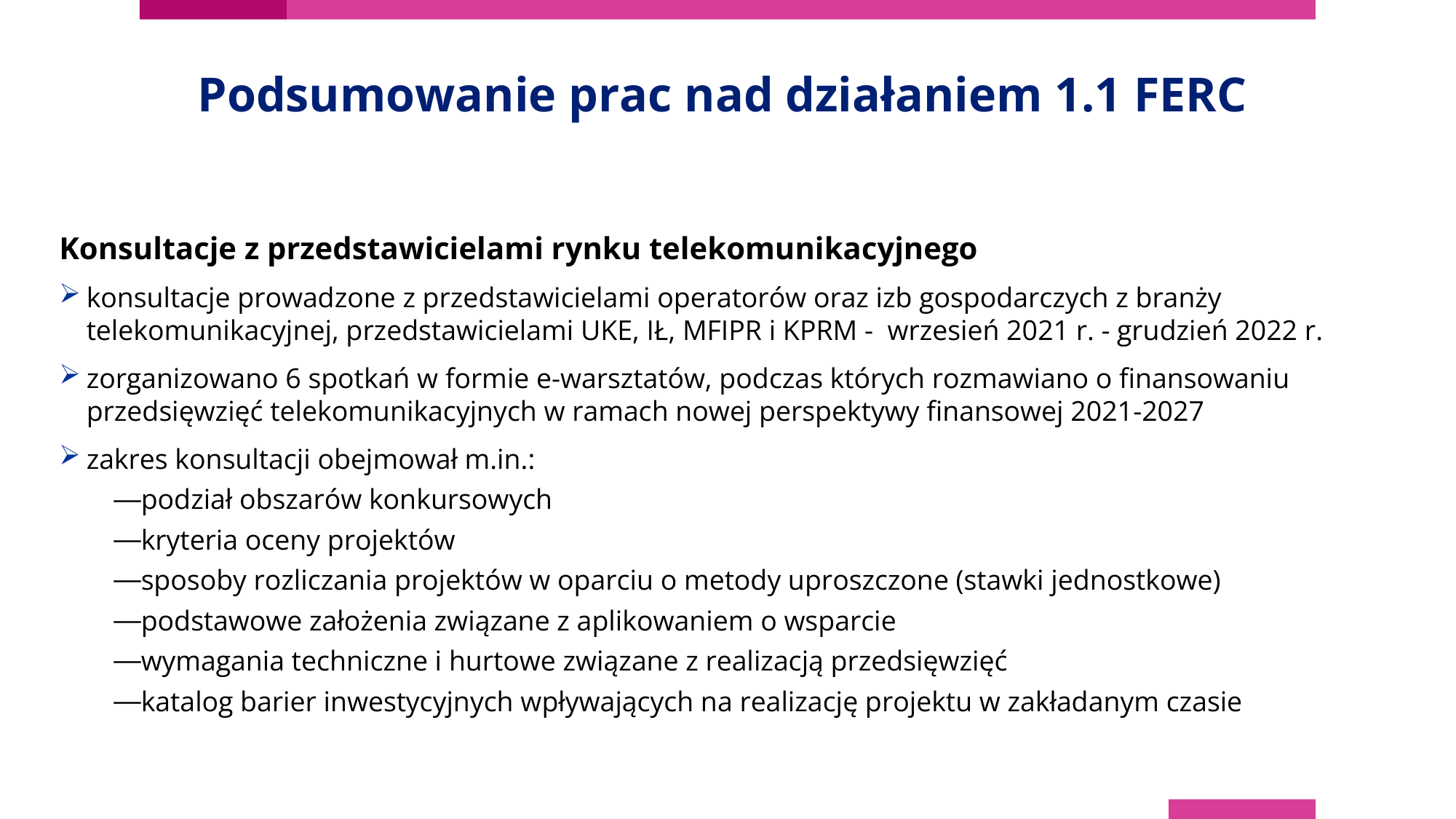

# Podsumowanie prac nad działaniem 1.1 FERC
Konsultacje z przedstawicielami rynku telekomunikacyjnego
konsultacje prowadzone z przedstawicielami operatorów oraz izb gospodarczych z branży telekomunikacyjnej, przedstawicielami UKE, IŁ, MFIPR i KPRM -  wrzesień 2021 r. - grudzień 2022 r.
zorganizowano 6 spotkań w formie e-warsztatów, podczas których rozmawiano o finansowaniu przedsięwzięć telekomunikacyjnych w ramach nowej perspektywy finansowej 2021-2027
zakres konsultacji obejmował m.in.:
podział obszarów konkursowych
kryteria oceny projektów
sposoby rozliczania projektów w oparciu o metody uproszczone (stawki jednostkowe)
podstawowe założenia związane z aplikowaniem o wsparcie
wymagania techniczne i hurtowe związane z realizacją przedsięwzięć
katalog barier inwestycyjnych wpływających na realizację projektu w zakładanym czasie